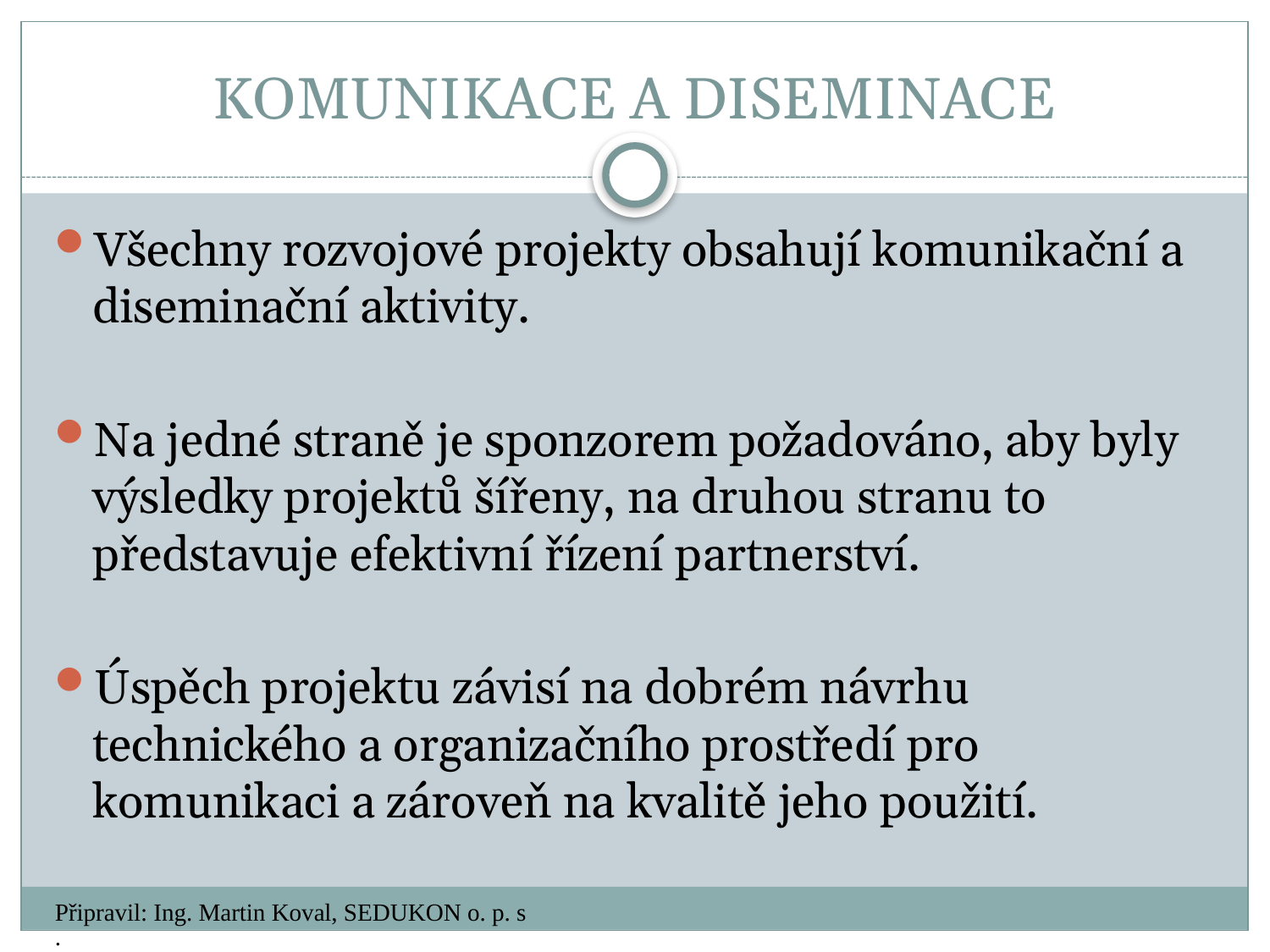

# KOMUNIKACE A DISEMINACE
Všechny rozvojové projekty obsahují komunikační a diseminační aktivity.

Na jedné straně je sponzorem požadováno, aby byly výsledky projektů šířeny, na druhou stranu to představuje efektivní řízení partnerství.

Úspěch projektu závisí na dobrém návrhu technického a organizačního prostředí pro komunikaci a zároveň na kvalitě jeho použití.

Připravil: Ing. Martin Koval, SEDUKON o. p. s.